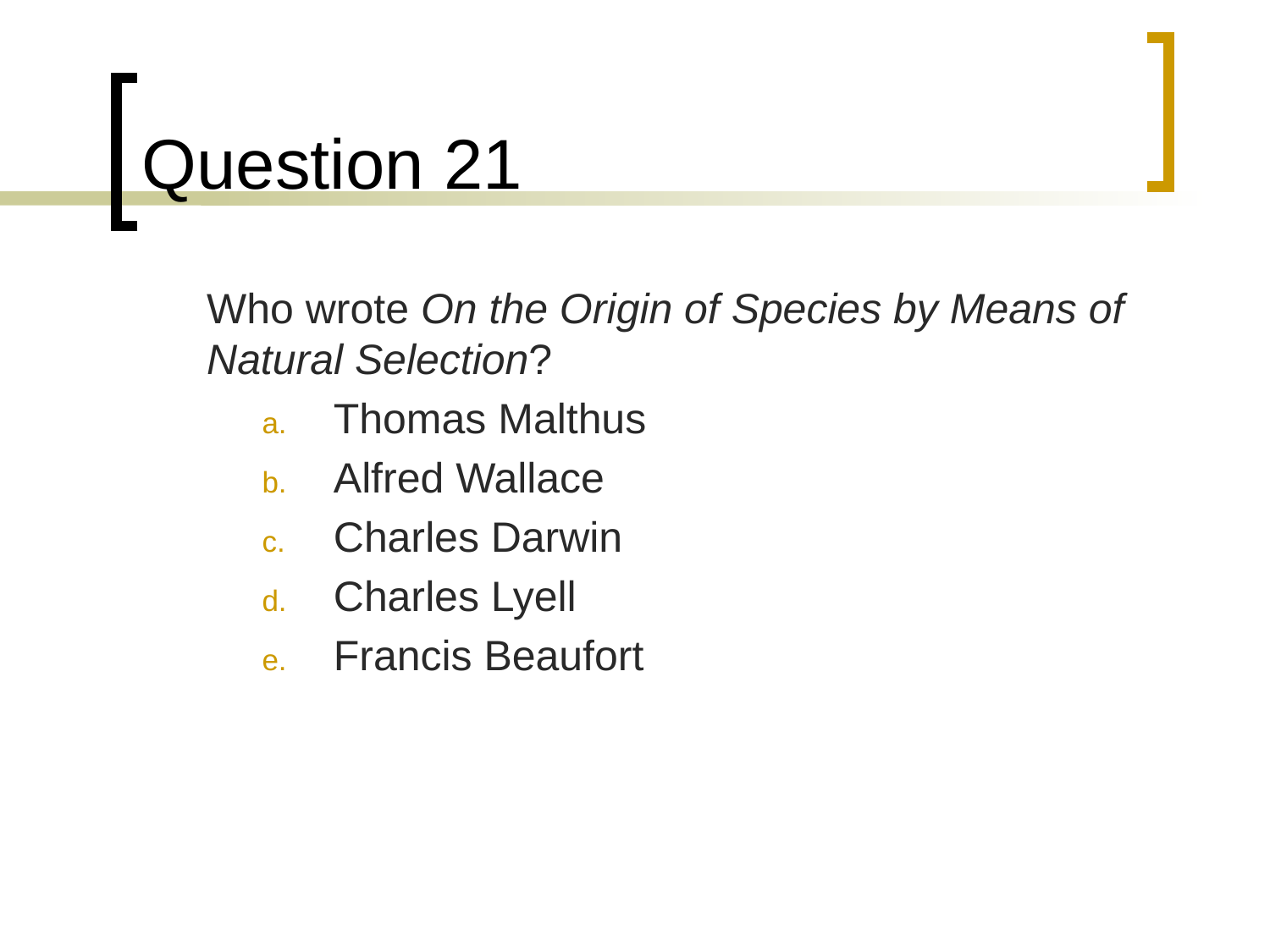

# Question 21
	Who wrote On the Origin of Species by Means of Natural Selection?
Thomas Malthus
Alfred Wallace
Charles Darwin
Charles Lyell
Francis Beaufort